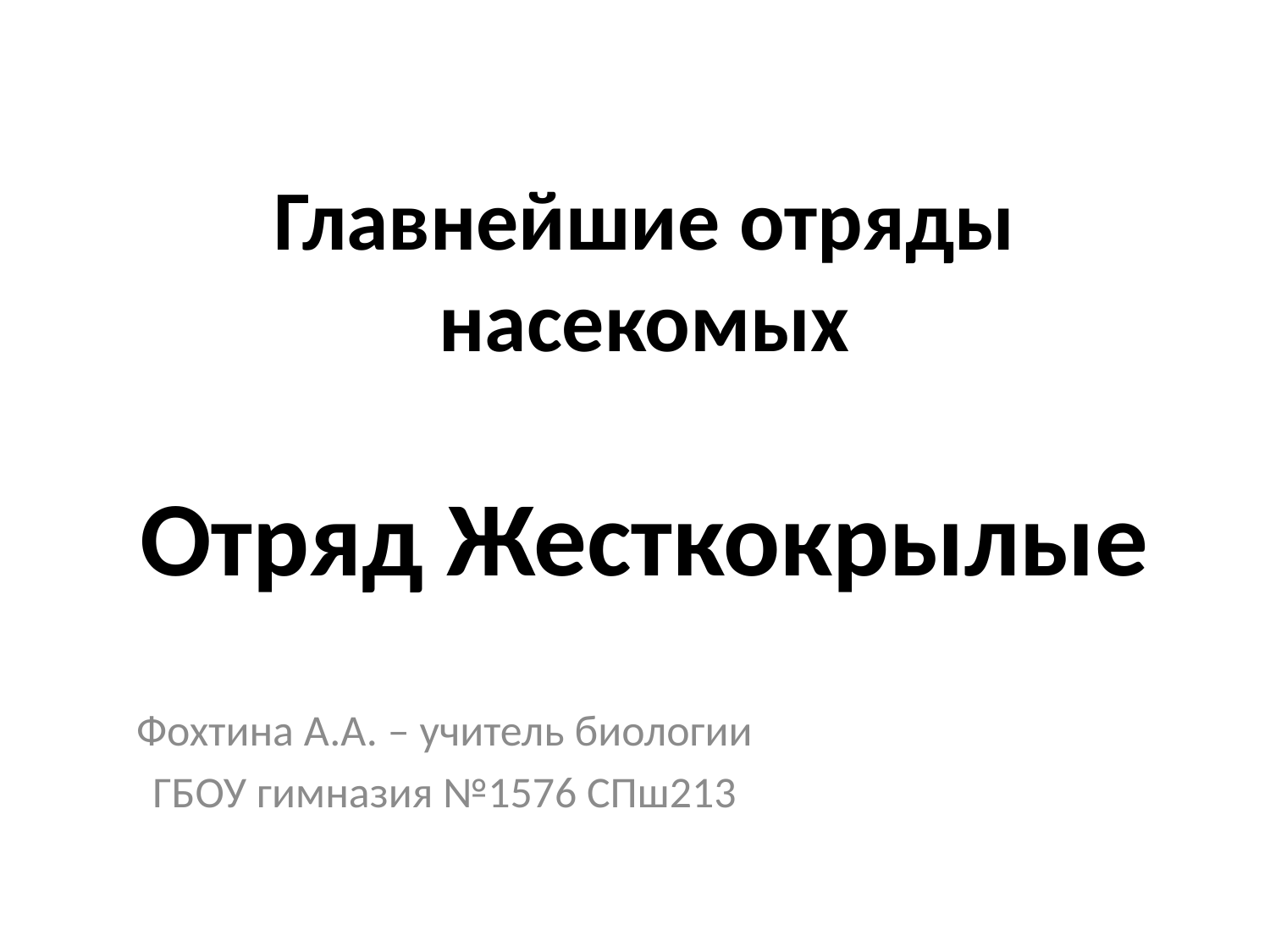

# Главнейшие отряды насекомых Отряд Жесткокрылые
Фохтина А.А. – учитель биологии
ГБОУ гимназия №1576 СПш213